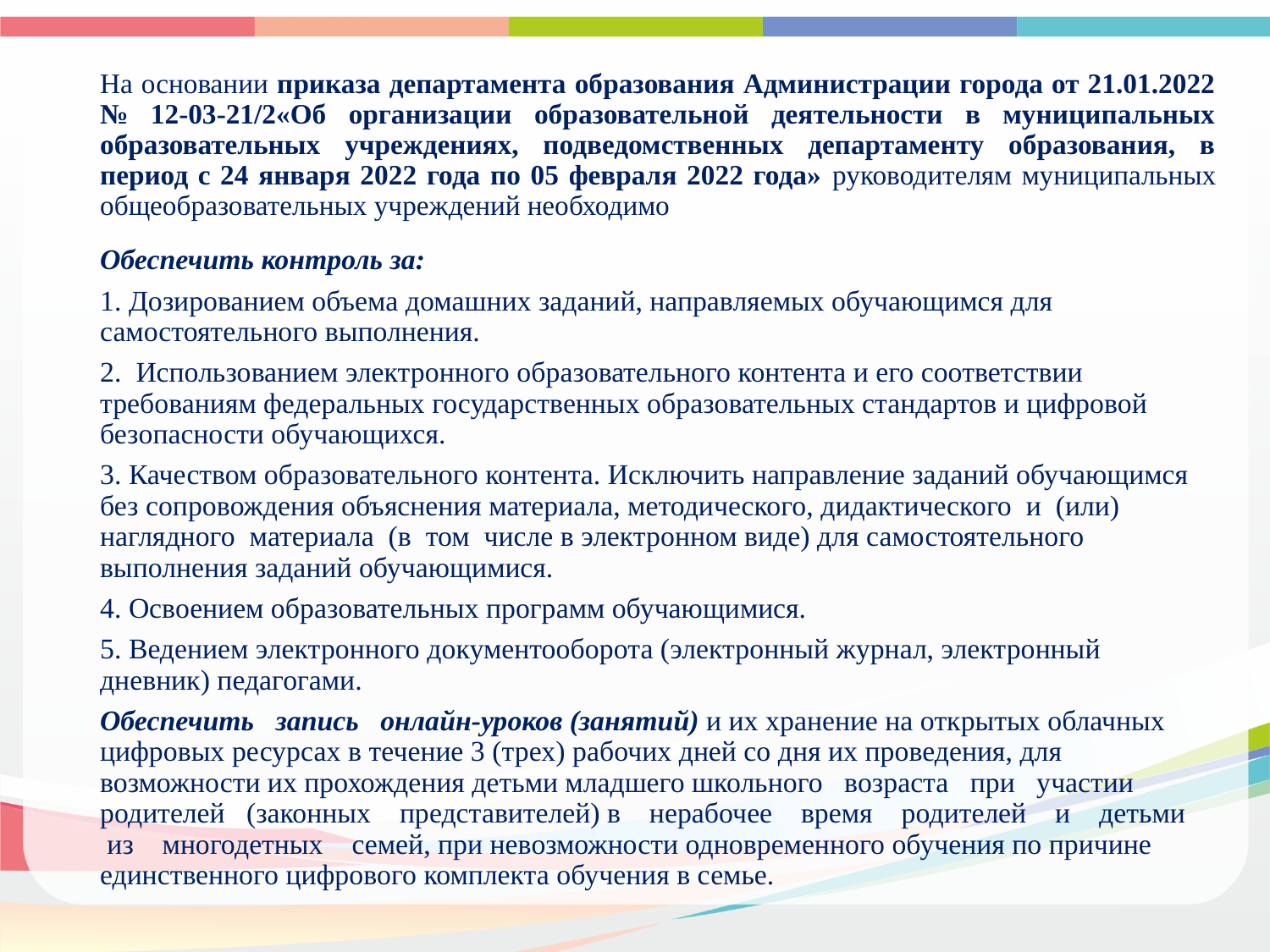

# На основании приказа департамента образования Администрации города от 21.01.2022 № 12-03-21/2«Об организации образовательной деятельности в муниципальных образовательных учреждениях, подведомственных департаменту образования, в период с 24 января 2022 года по 05 февраля 2022 года» руководителям муниципальных общеобразовательных учреждений необходимо
Обеспечить контроль за:
1. Дозированием объема домашних заданий, направляемых обучающимся для самостоятельного выполнения.
2.  Использованием электронного образовательного контента и его соответствии требованиям федеральных государственных образовательных стандартов и цифровой безопасности обучающихся.
3. Качеством образовательного контента. Исключить направление заданий обучающимся без сопровождения объяснения материала, методического, дидактического  и  (или)  наглядного  материала  (в  том  числе в электронном виде) для самостоятельного выполнения заданий обучающимися.
4. Освоением образовательных программ обучающимися.
5. Ведением электронного документооборота (электронный журнал, электронный дневник) педагогами.
Обеспечить   запись   онлайн-уроков (занятий) и их хранение на открытых облачных цифровых ресурсах в течение 3 (трех) рабочих дней со дня их проведения, для возможности их прохождения детьми младшего школьного   возраста   при   участии   родителей   (законных    представителей) в    нерабочее    время    родителей    и    детьми    из    многодетных    семей, при невозможности одновременного обучения по причине единственного цифрового комплекта обучения в семье.